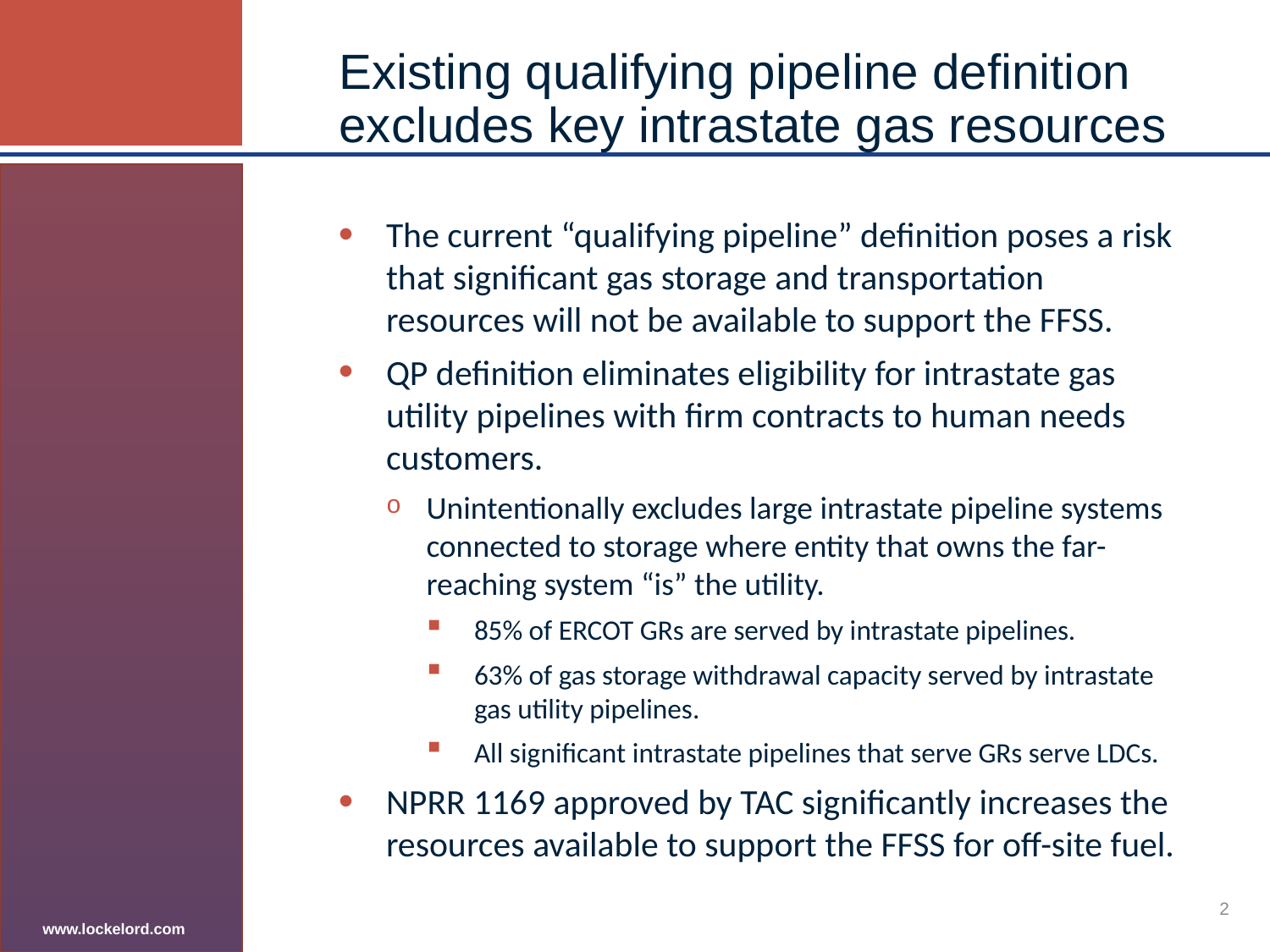

# Existing qualifying pipeline definition excludes key intrastate gas resources
The current “qualifying pipeline” definition poses a risk that significant gas storage and transportation resources will not be available to support the FFSS.
QP definition eliminates eligibility for intrastate gas utility pipelines with firm contracts to human needs customers.
Unintentionally excludes large intrastate pipeline systems connected to storage where entity that owns the far-reaching system “is” the utility.
85% of ERCOT GRs are served by intrastate pipelines.
63% of gas storage withdrawal capacity served by intrastate gas utility pipelines.
All significant intrastate pipelines that serve GRs serve LDCs.
NPRR 1169 approved by TAC significantly increases the resources available to support the FFSS for off-site fuel.
2